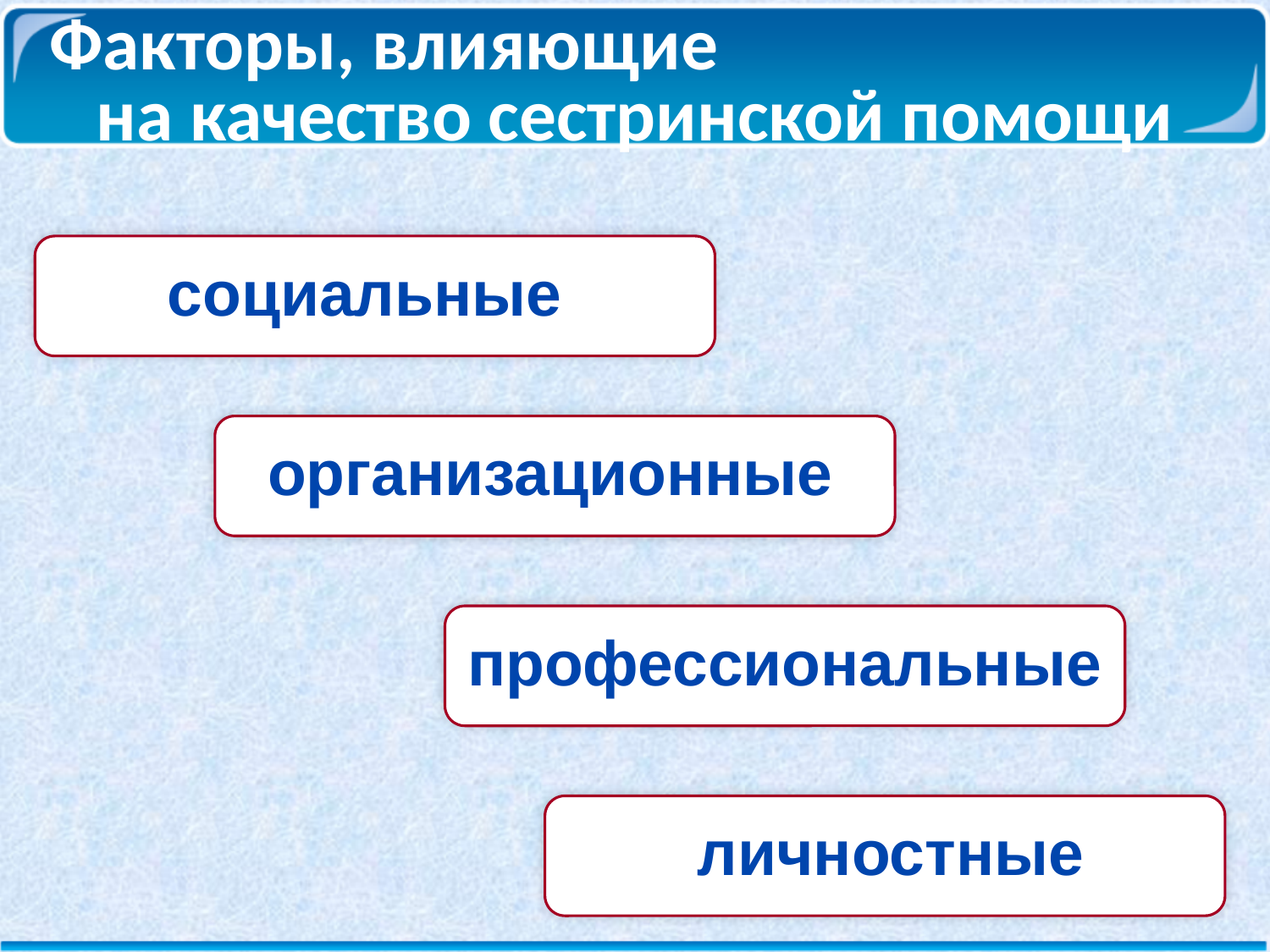

# Факторы, влияющие                               на качество сестринской помощи

социальные

организационные

профессиональные

личностные